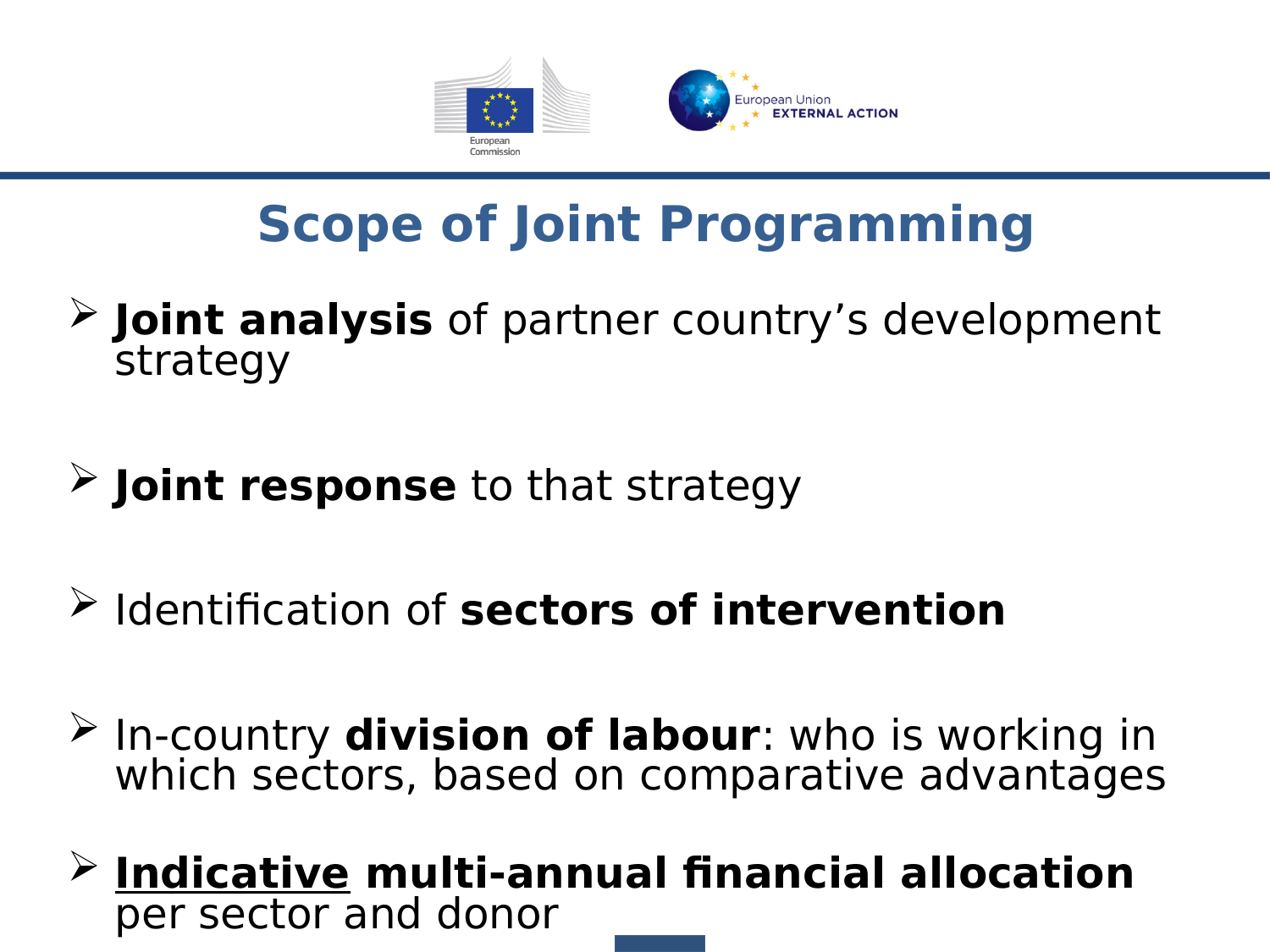

Scope of Joint Programming
Joint analysis of partner country’s development strategy

Joint response to that strategy

Identification of sectors of intervention

In-country division of labour: who is working in which sectors, based on comparative advantages

Indicative multi-annual financial allocation per sector and donor